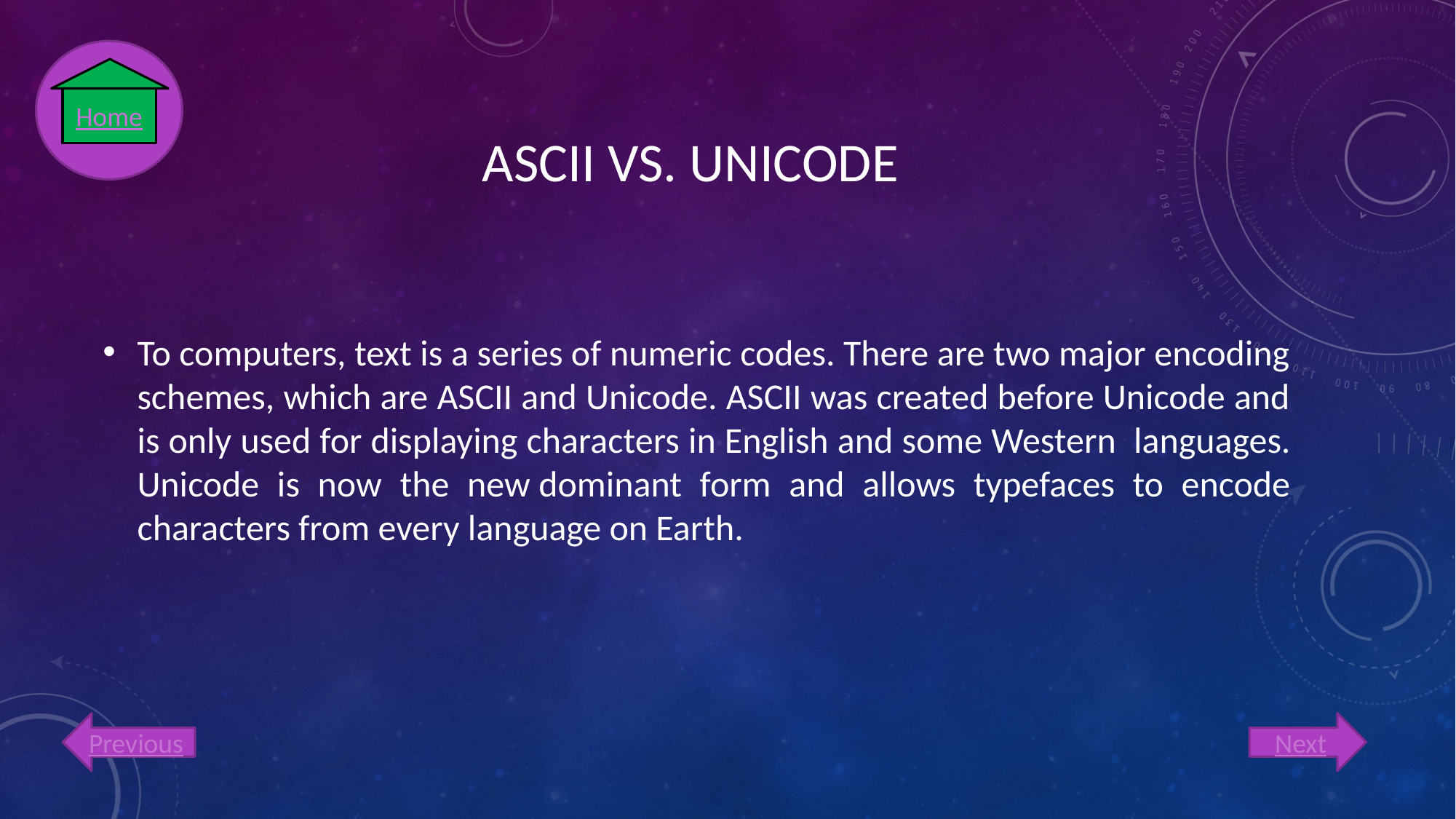

# ASCii vs. Unicode
Home
To computers, text is a series of numeric codes. There are two major encoding schemes, which are ASCII and Unicode. ASCII was created before Unicode and is only used for displaying characters in English and some Western  languages. Unicode is now the new dominant form and allows typefaces to encode characters from every language on Earth.
Previous
Next